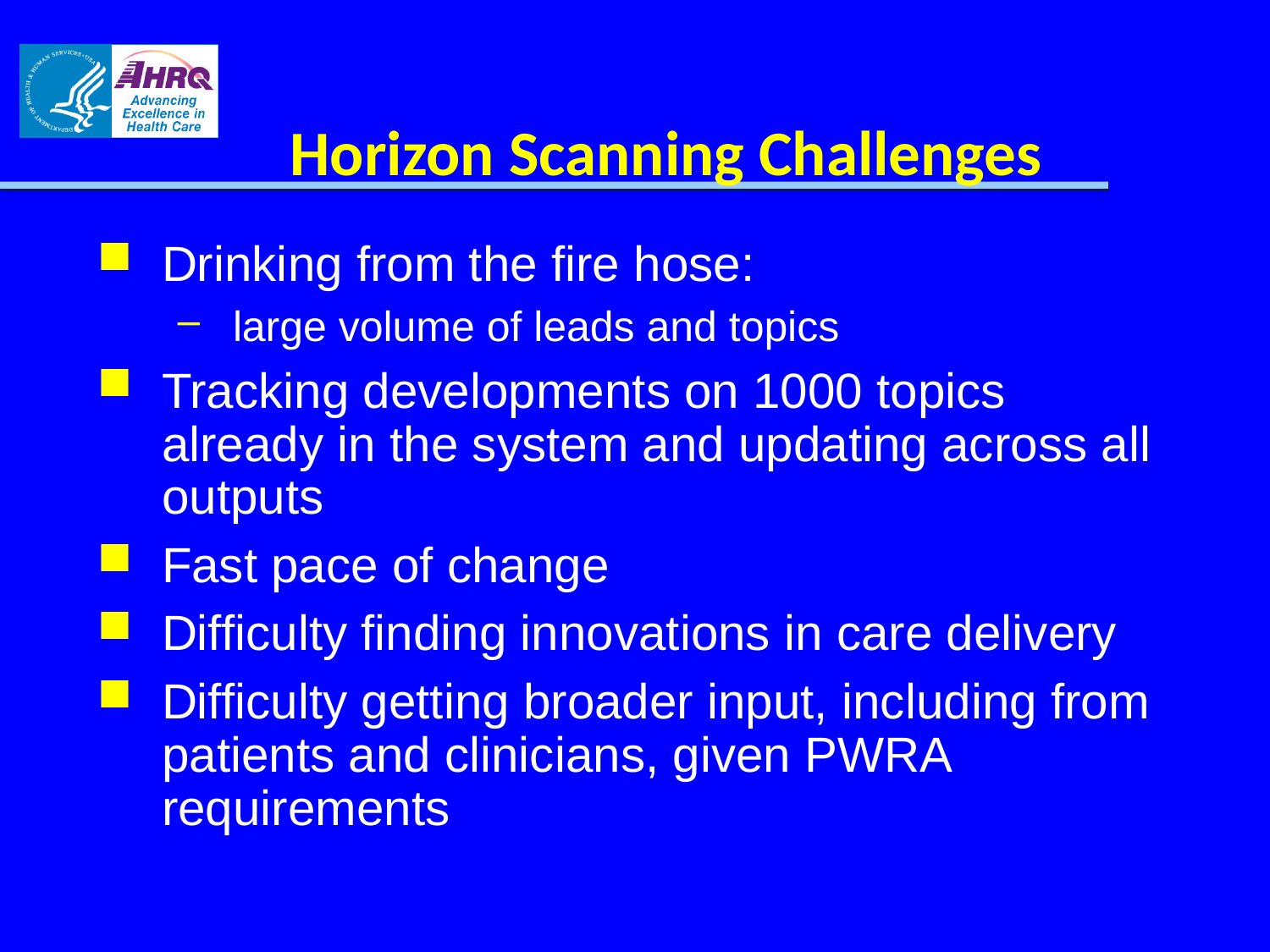

# Horizon Scanning Challenges
Drinking from the fire hose:
large volume of leads and topics
Tracking developments on 1000 topics already in the system and updating across all outputs
Fast pace of change
Difficulty finding innovations in care delivery
Difficulty getting broader input, including from patients and clinicians, given PWRA requirements